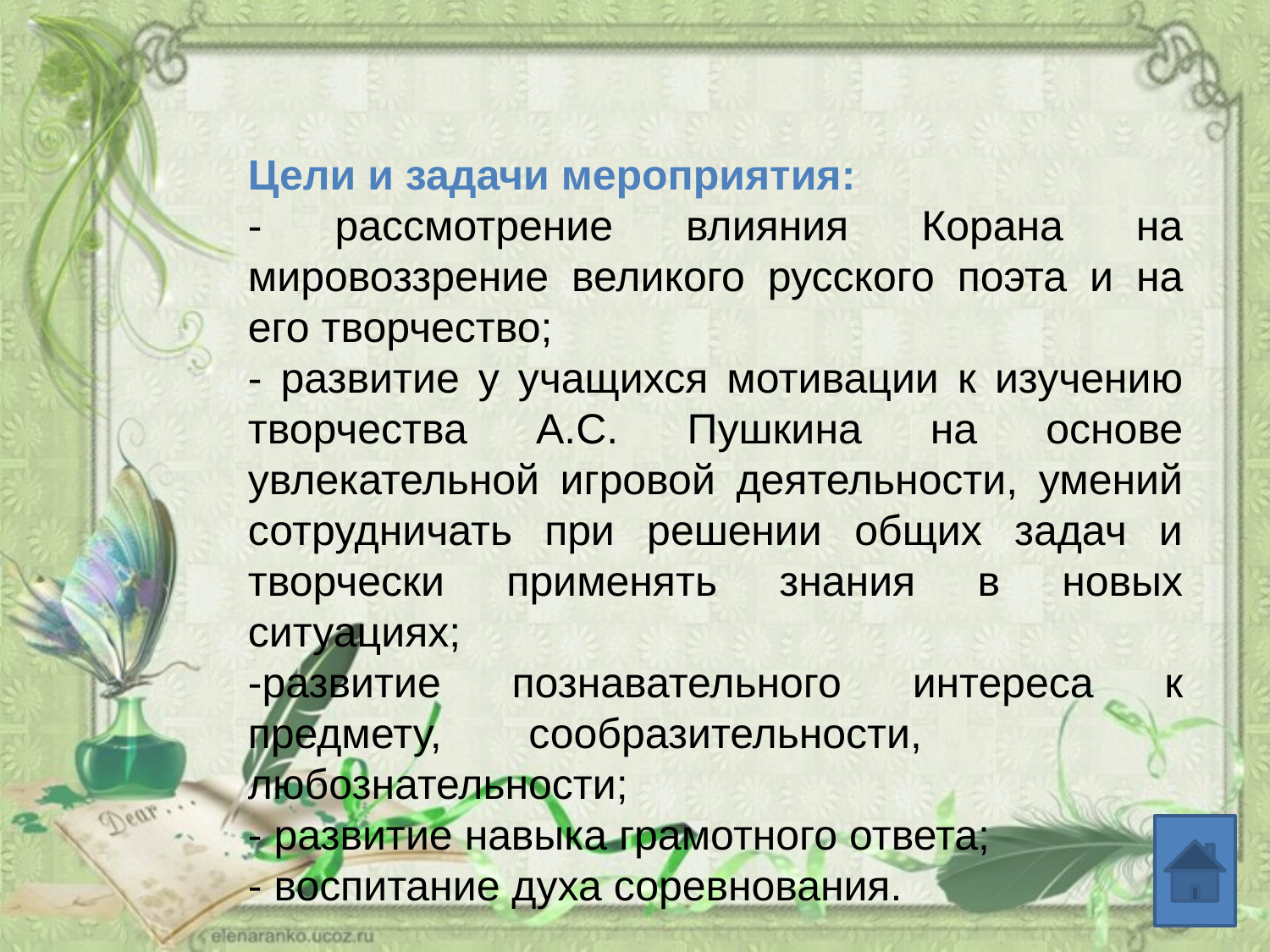

Цели и задачи мероприятия:
- рассмотрение влияния Корана на мировоззрение великого русского поэта и на его творчество;
- развитие у учащихся мотивации к изучению творчества А.С. Пушкина на основе увлекательной игровой деятельности, умений сотрудничать при решении общих задач и творчески применять знания в новых ситуациях;
-развитие познавательного интереса к предмету, сообразительности,    любознательности;
- развитие навыка грамотного ответа;
- воспитание духа соревнования.